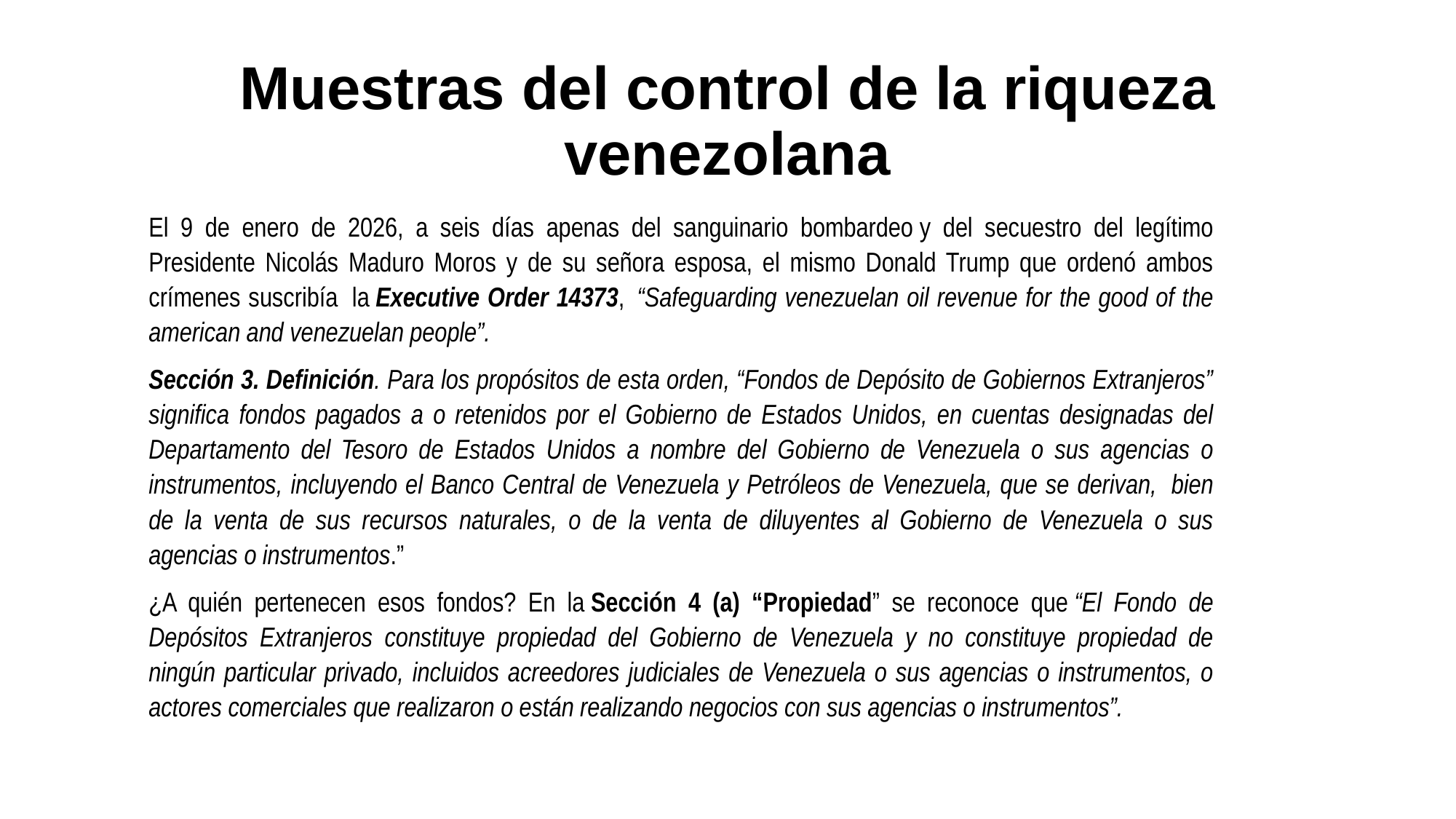

# Muestras del control de la riqueza venezolana
El 9 de enero de 2026, a seis días apenas del sanguinario bombardeo y del secuestro del legítimo Presidente Nicolás Maduro Moros y de su señora esposa, el mismo Donald Trump que ordenó ambos crímenes suscribía  la Executive Order 14373,  “Safeguarding venezuelan oil revenue for the good of the american and venezuelan people”.
Sección 3. Definición. Para los propósitos de esta orden, “Fondos de Depósito de Gobiernos Extranjeros” significa fondos pagados a o retenidos por el Gobierno de Estados Unidos, en cuentas designadas del Departamento del Tesoro de Estados Unidos a nombre del Gobierno de Venezuela o sus agencias o instrumentos, incluyendo el Banco Central de Venezuela y Petróleos de Venezuela, que se derivan,  bien de la venta de sus recursos naturales, o de la venta de diluyentes al Gobierno de Venezuela o sus agencias o instrumentos.”
¿A quién pertenecen esos fondos? En la Sección 4 (a) “Propiedad” se reconoce que “El Fondo de Depósitos Extranjeros constituye propiedad del Gobierno de Venezuela y no constituye propiedad de ningún particular privado, incluidos acreedores judiciales de Venezuela o sus agencias o instrumentos, o actores comerciales que realizaron o están realizando negocios con sus agencias o instrumentos”.